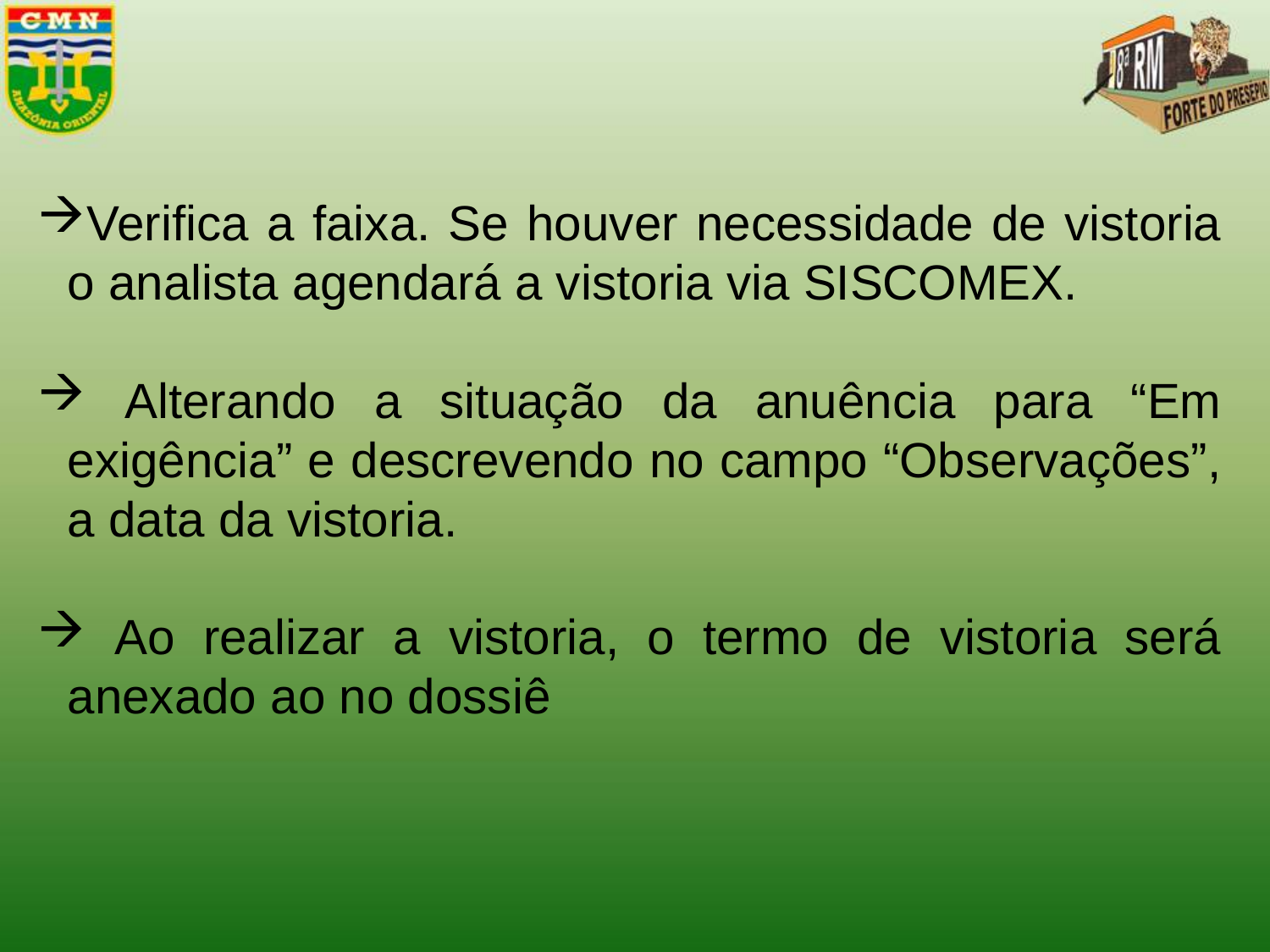

Verifica a faixa. Se houver necessidade de vistoria o analista agendará a vistoria via SISCOMEX.

 Alterando a situação da anuência para “Em exigência” e descrevendo no campo “Observações”, a data da vistoria.

 Ao realizar a vistoria, o termo de vistoria será anexado ao no dossiê